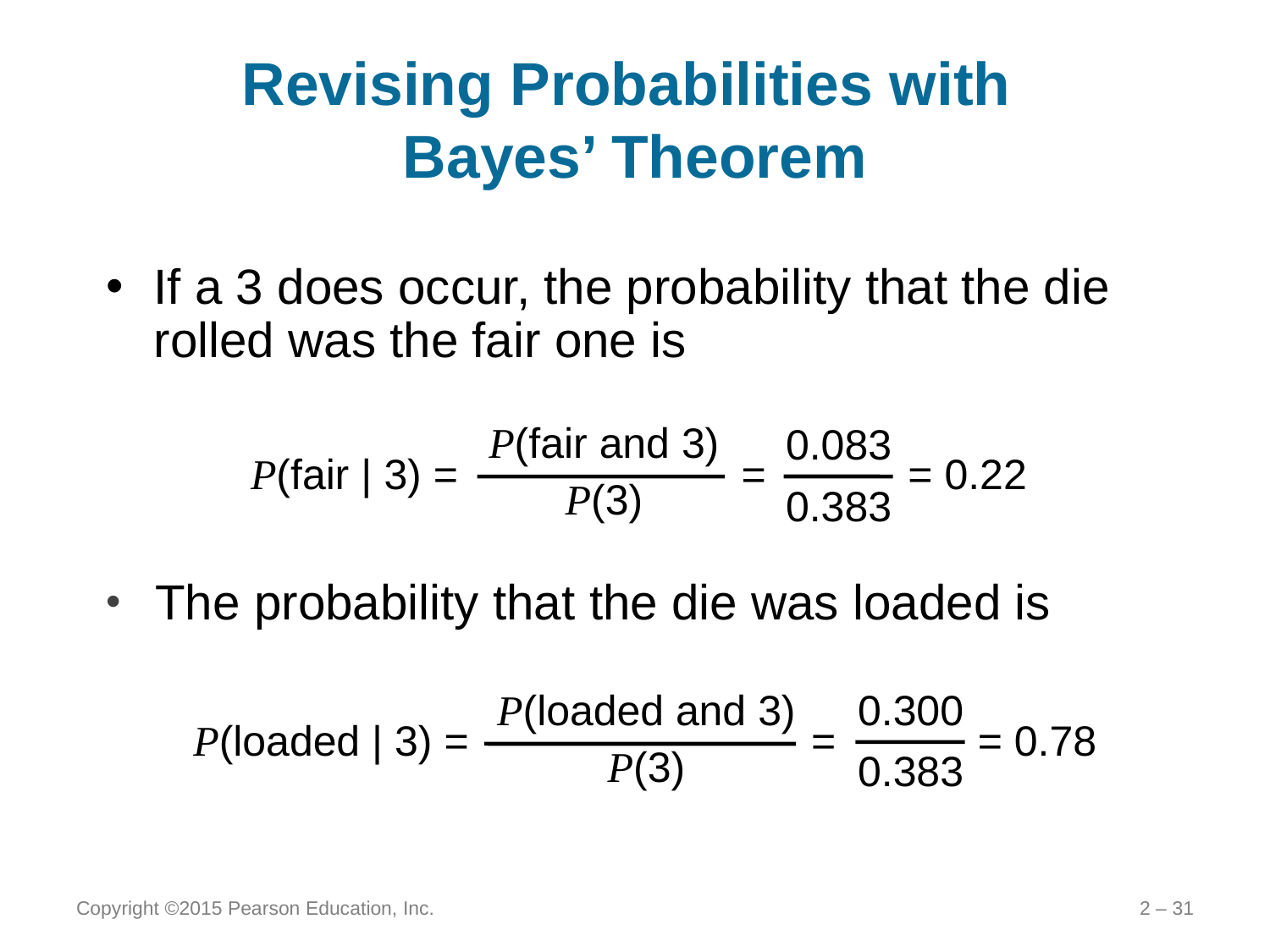

# Revising Probabilities with Bayes’ Theorem
If a 3 does occur, the probability that the die rolled was the fair one is
0.083
0.383
P(fair and 3)
P(3)

P(fair | 3) =                        =            = 0.22

The probability that the die was loaded is
0.300
0.383
P(loaded and 3)
P(3)

P(loaded | 3) =                             =            = 0.78

Copyright ©2015 Pearson Education, Inc.
2 – 31